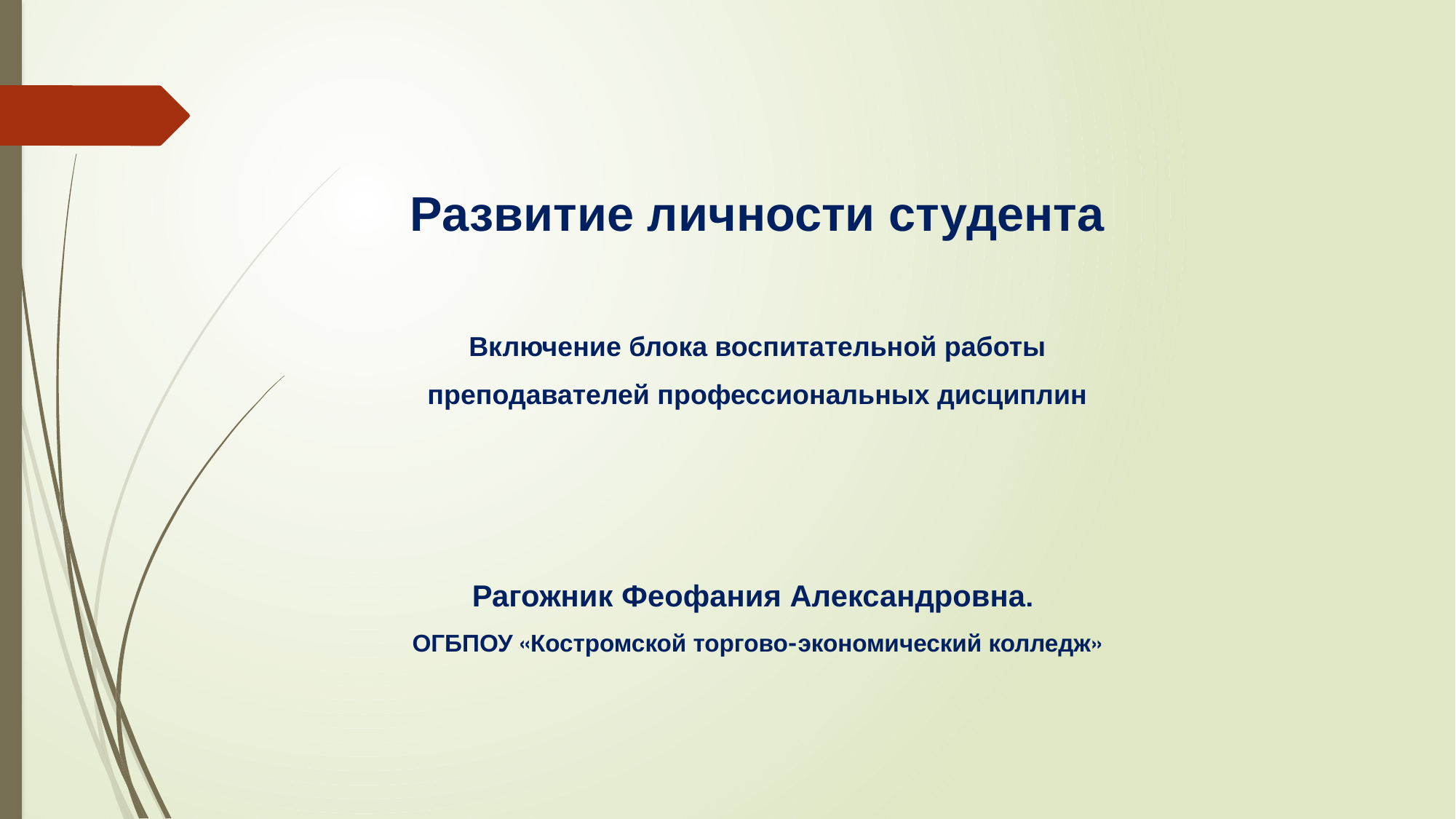

#

Развитие личности студента

Включение блока воспитательной работы
преподавателей профессиональных дисциплин

Рагожник Феофания Александровна.
ОГБПОУ «Костромской торгово-экономический колледж»